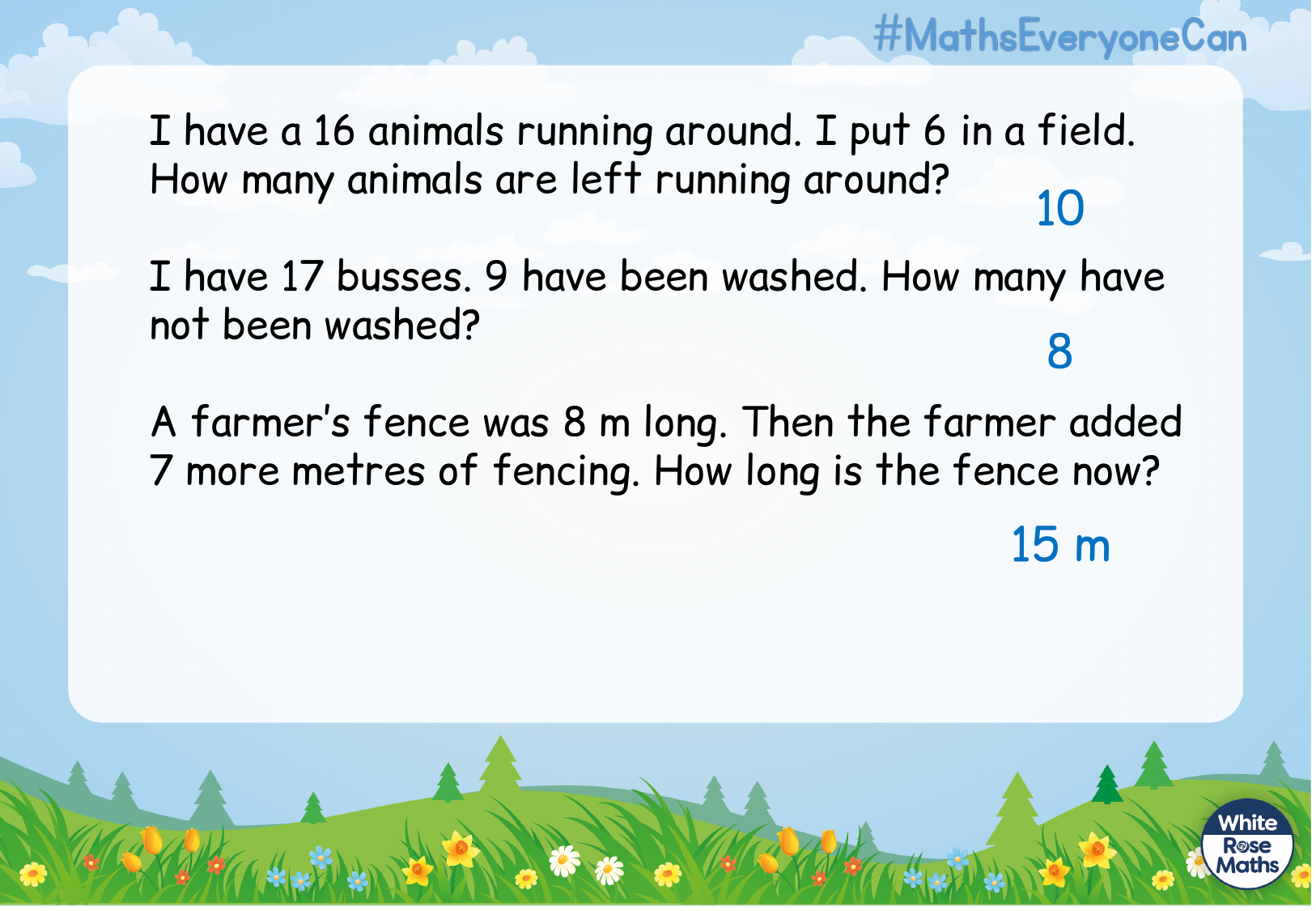

I have a 16 animals running around. I put 6 in a field. How many animals are left running around?

I have 17 busses. 9 have been washed. How many have not been washed?

A farmer’s fence was 8 m long. Then the farmer added 7 more metres of fencing. How long is the fence now?
10
8
15 m